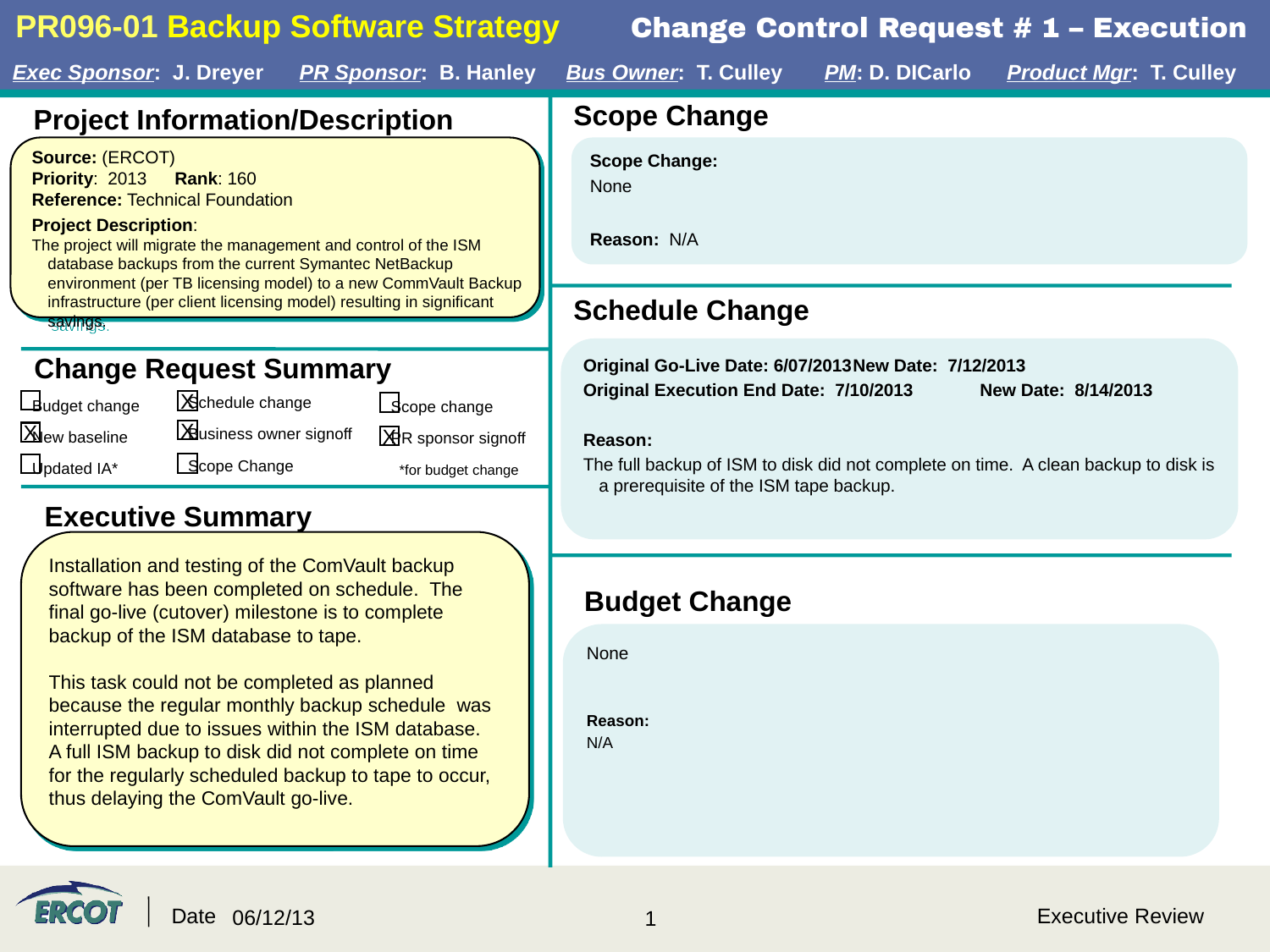

PR096-01 Backup Software Strategy
# Change Control Request # 1 – Execution
Exec Sponsor:  J. Dreyer      PR Sponsor:  B. Hanley     Bus Owner:  T. Culley       PM: D. DICarlo      Product Mgr:  T. Culley
Scope Change
Project Information/Description

Source: (ERCOT)
Priority:  2013	Rank: 160
Reference: Technical Foundation

Project Description:
The project will migrate the management and control of the ISM database backups from the current Symantec NetBackup environment (per TB licensing model) to a new CommVault Backup infrastructure (per client licensing model) resulting in significant savings.

Scope Change:
None

Reason:  N/A

Schedule Change
Original Go-Live Date: 6/07/2013	New Date:  7/12/2013
Original Execution End Date:  7/10/2013	New Date:  8/14/2013

Reason:
The full backup of ISM to disk did not complete on time.  A clean backup to disk is a prerequisite of the ISM tape backup.
Change Request Summary

Schedule change
Business owner signoff
Scope Change
Budget change
New baseline
Updated IA*
Scope change
PR sponsor signoff

X

X
X
X

*for budget change

Executive Summary
Installation and testing of the ComVault backup software has been completed on schedule.  The final go-live (cutover) milestone is to complete backup of the ISM database to tape.

This task could not be completed as planned because the regular monthly backup schedule  was interrupted due to issues within the ISM database.  A full ISM backup to disk did not complete on time for the regularly scheduled backup to tape to occur, thus delaying the ComVault go-live.

Budget Change
None

Reason:
N/A

Date
Executive Review
06/12/13